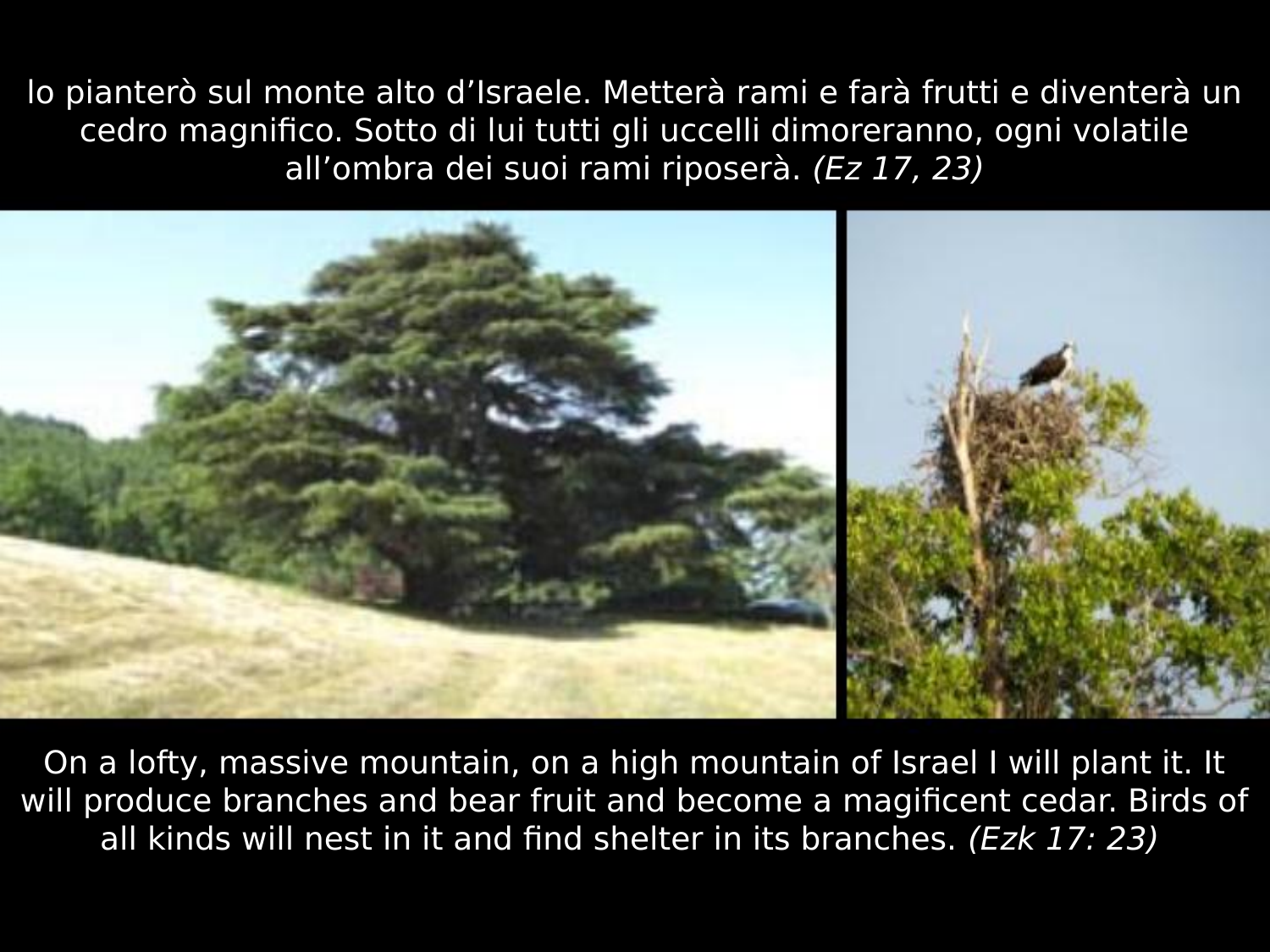

#
lo pianterò sul monte alto d’Israele. Metterà rami e farà frutti e diventerà un cedro magnifico. Sotto di lui tutti gli uccelli dimoreranno, ogni volatile all’ombra dei suoi rami riposerà. (Ez 17, 23)
On a lofty, massive mountain, on a high mountain of Israel I will plant it. It will produce branches and bear fruit and become a magificent cedar. Birds of all kinds will nest in it and find shelter in its branches. (Ezk 17: 23)